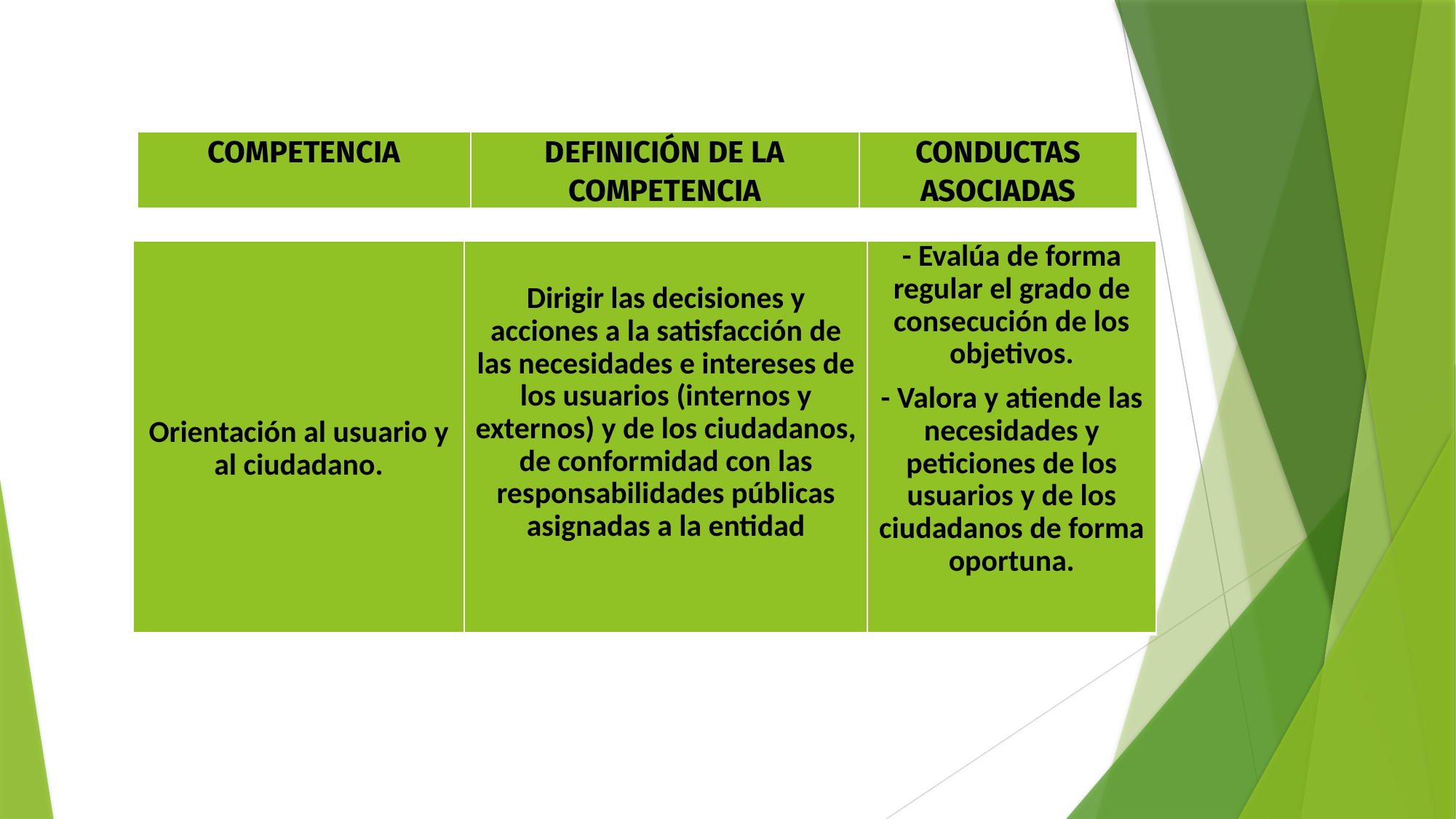

#
| COMPETENCIA | DEFINICIÓN DE LA COMPETENCIA | CONDUCTAS ASOCIADAS |
| --- | --- | --- |
| Orientación al usuario y al ciudadano. | Dirigir las decisiones y acciones a la satisfacción de las necesidades e intereses de los usuarios (internos y externos) y de los ciudadanos, de conformidad con las responsabilidades públicas asignadas a la entidad | - Evalúa de forma regular el grado de consecución de los objetivos. - Valora y atiende las necesidades y peticiones de los usuarios y de los ciudadanos de forma oportuna. |
| --- | --- | --- |